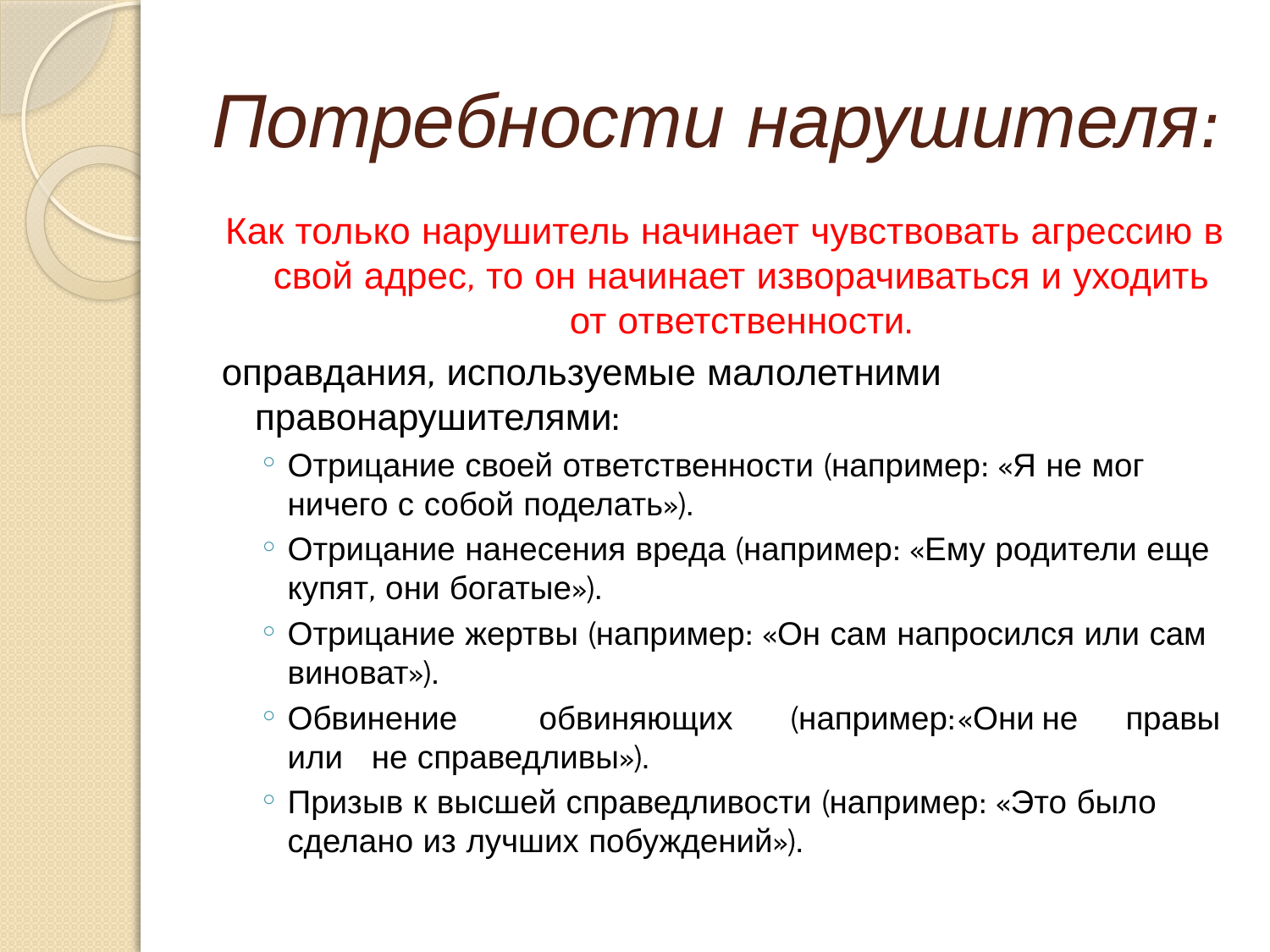

# Потребности нарушителя:
Как только нарушитель начинает чувствовать агрессию в свой адрес, то он начинает изворачиваться и уходить от ответственности.
оправдания, используемые малолетними правонарушителями:
Отрицание своей ответственности (например: «Я не мог ничего с собой поделать»).
Отрицание нанесения вреда (например: «Ему родители еще купят, они богатые»).
Отрицание жертвы (например: «Он сам напросился или сам виноват»).
Обвинение	обвиняющих	(например:	«Они	не	правы	или	не справедливы»).
Призыв к высшей справедливости (например: «Это было сделано из лучших побуждений»).